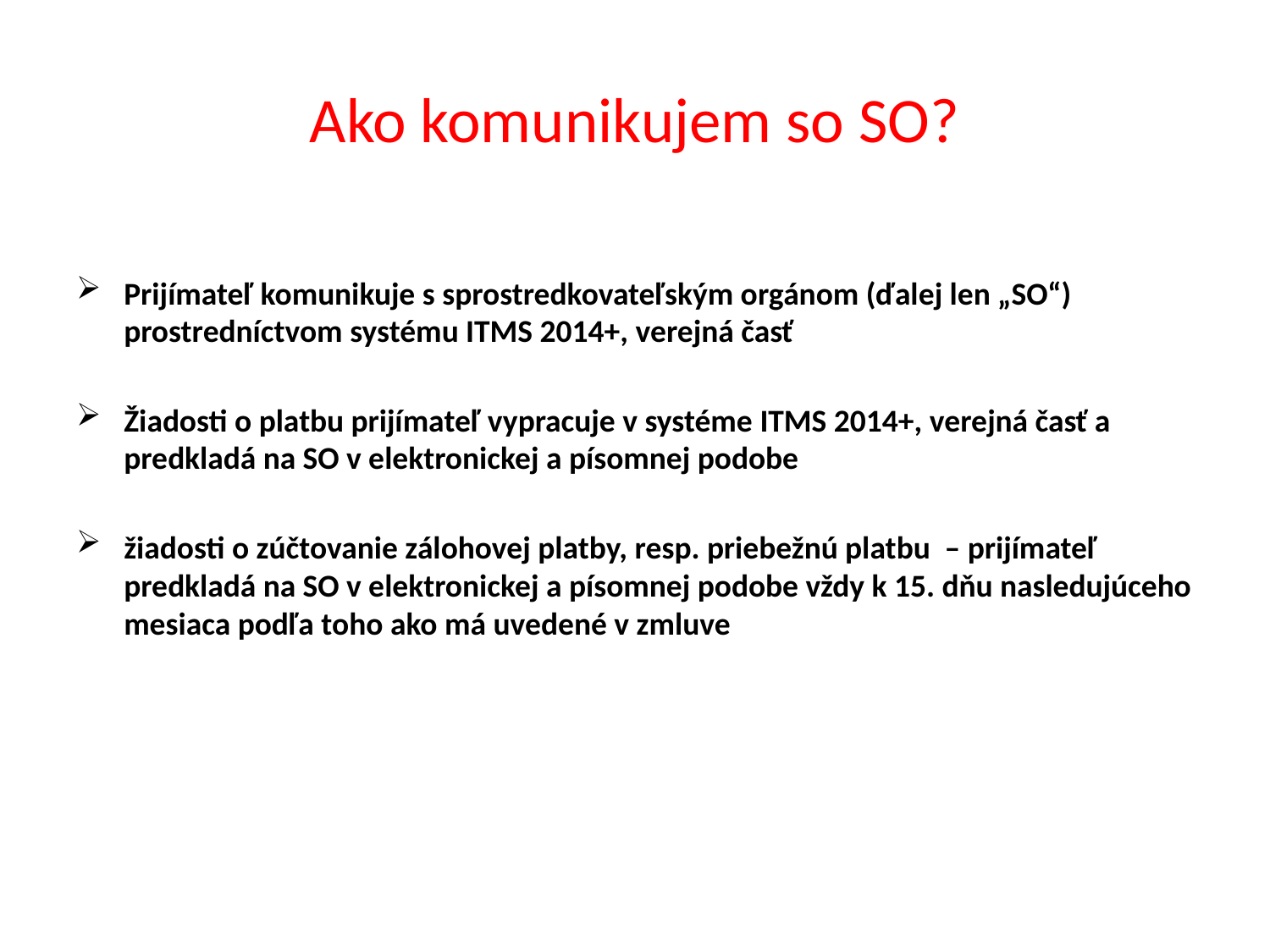

# Ako komunikujem so SO?

Prijímateľ komunikuje s sprostredkovateľským orgánom (ďalej len „SO“) prostredníctvom systému ITMS 2014+, verejná časť

Žiadosti o platbu prijímateľ vypracuje v systéme ITMS 2014+, verejná časť a predkladá na SO v elektronickej a písomnej podobe

žiadosti o zúčtovanie zálohovej platby, resp. priebežnú platbu  – prijímateľ predkladá na SO v elektronickej a písomnej podobe vždy k 15. dňu nasledujúceho mesiaca podľa toho ako má uvedené v zmluve